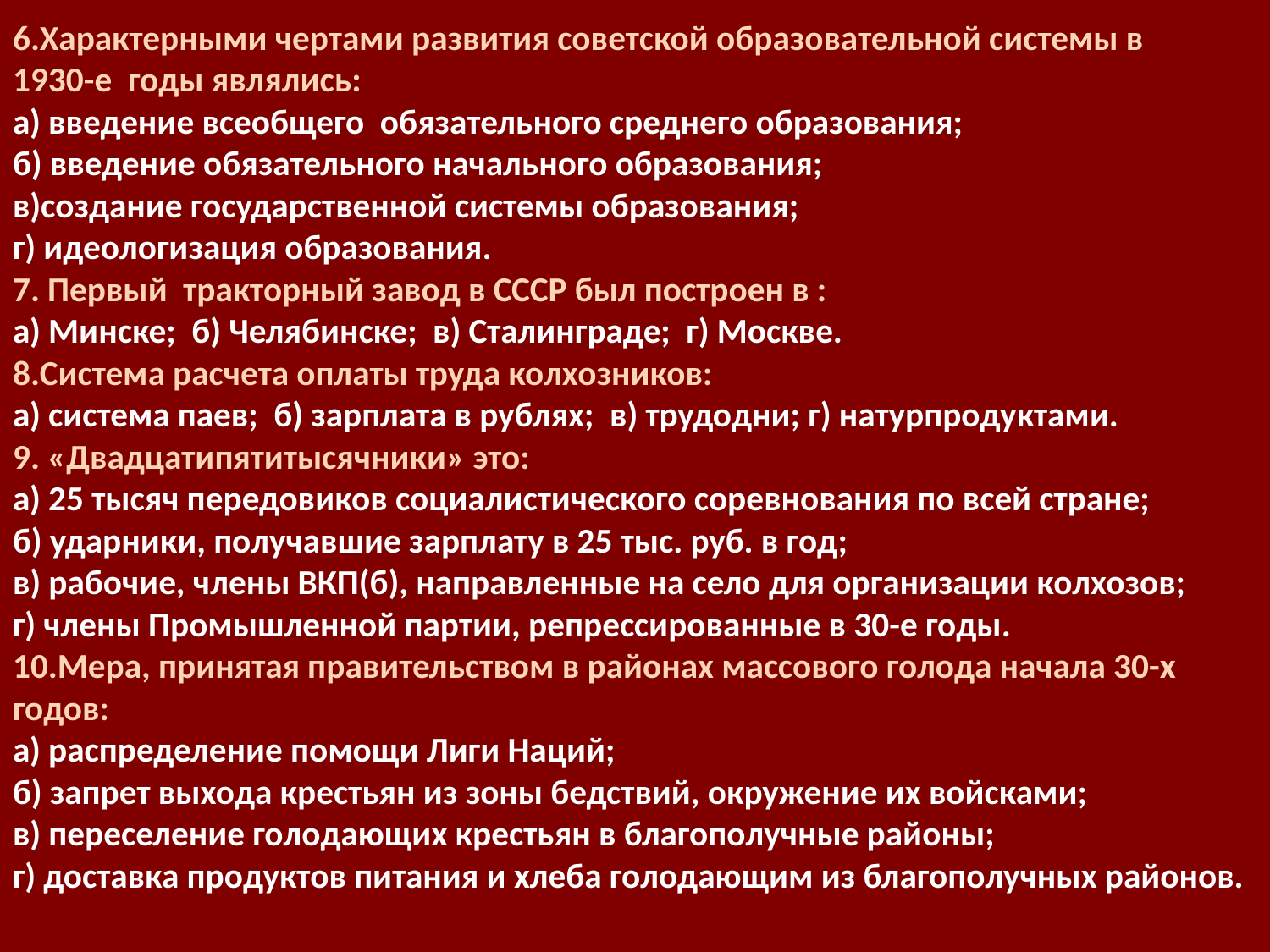

# 6.Характерными чертами развития советской образовательной системы в     1930-е  годы являлись: а) введение всеобщего  обязательного среднего образования; б) введение обязательного начального образования; в)создание государственной системы образования; г) идеологизация образования. 7. Первый  тракторный завод в СССР был построен в : а) Минске;  б) Челябинске;  в) Сталинграде;  г) Москве. 8.Система расчета оплаты труда колхозников: а) система паев;  б) зарплата в рублях;  в) трудодни; г) натурпродуктами. 9. «Двадцатипятитысячники» это: а) 25 тысяч передовиков социалистического соревнования по всей стране; б) ударники, получавшие зарплату в 25 тыс. руб. в год; в) рабочие, члены ВКП(б), направленные на село для организации колхозов; г) члены Промышленной партии, репрессированные в 30-е годы. 10.Мера, принятая правительством в районах массового голода начала 30-х годов: а) распределение помощи Лиги Наций; б) запрет выхода крестьян из зоны бедствий, окружение их войсками; в) переселение голодающих крестьян в благополучные районы; г) доставка продуктов питания и хлеба голодающим из благополучных районов.